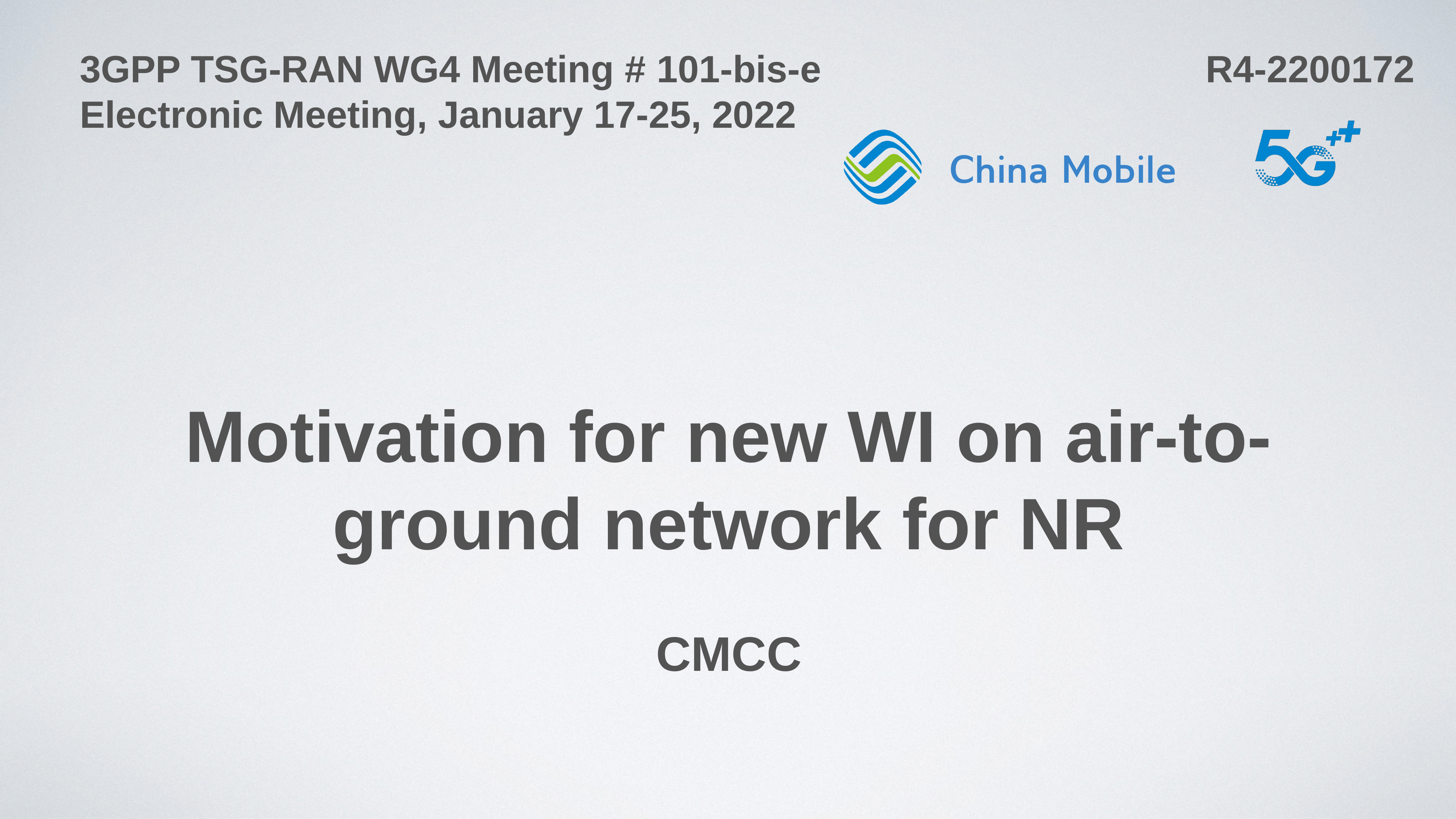

3GPP TSG-RAN WG4 Meeting # 101-bis-e			                        R4-2200172
Electronic Meeting, January 17-25, 2022

Motivation for new WI on air-to-ground network for NR

CMCC